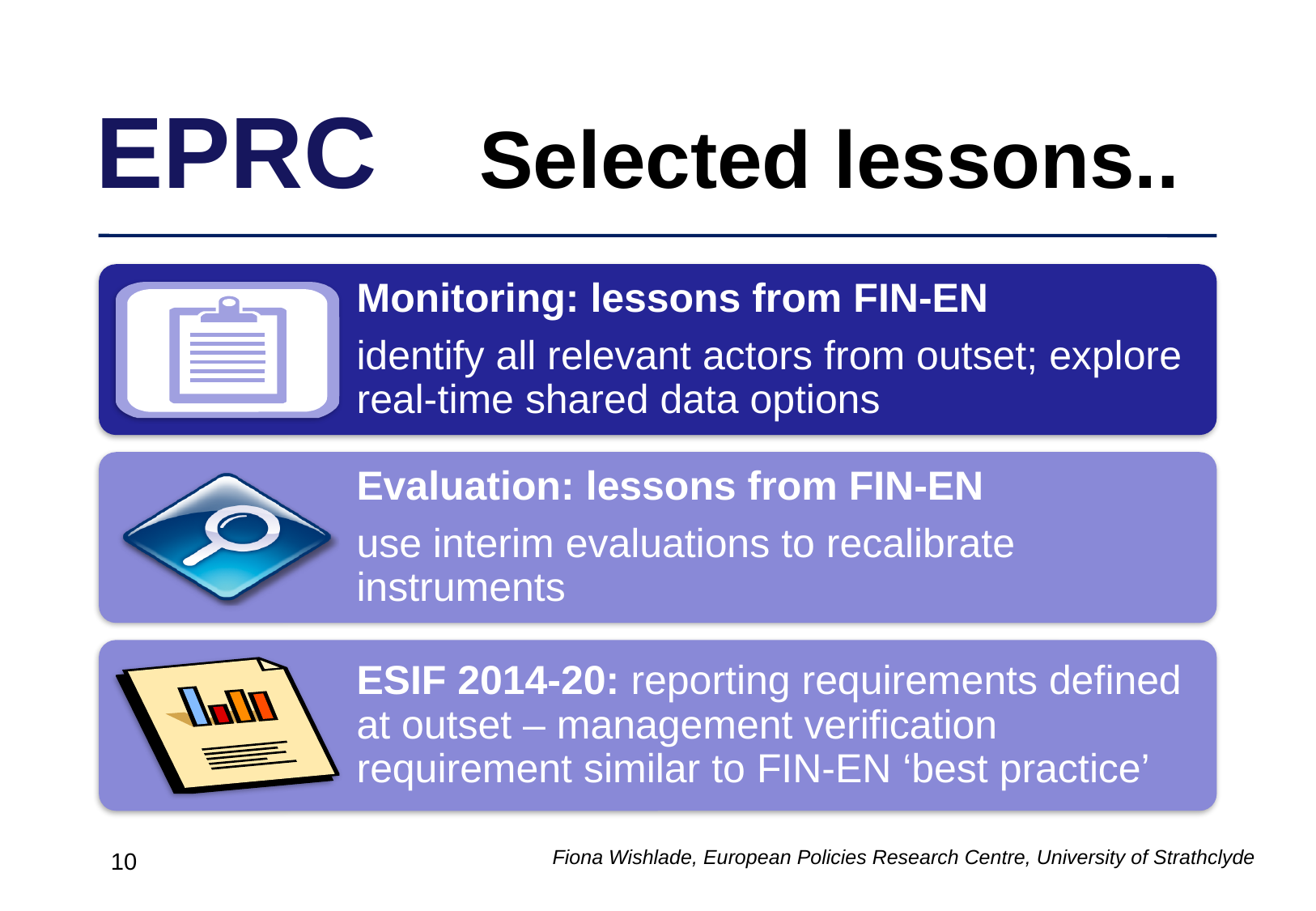

Selected lessons..
Monitoring: lessons from FIN-EN
identify all relevant actors from outset; explore real-time shared data options
Evaluation: lessons from FIN-EN
use interim evaluations to recalibrate instruments
ESIF 2014-20: reporting requirements defined at outset – management verification requirement similar to FIN-EN ‘best practice’
Fiona Wishlade, European Policies Research Centre, University of Strathclyde

10